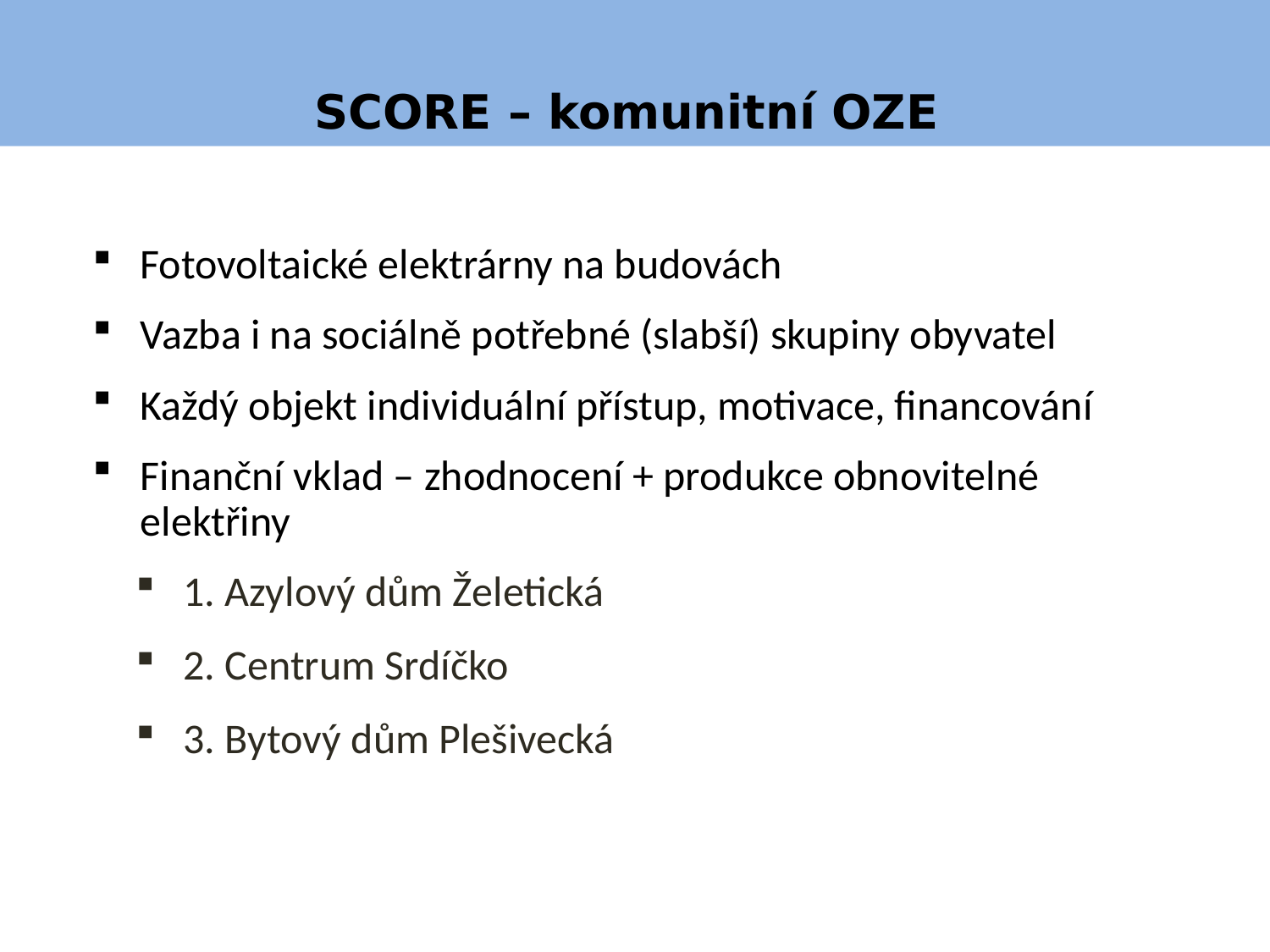

SCORE – komunitní OZE

Fotovoltaické elektrárny na budovách
Vazba i na sociálně potřebné (slabší) skupiny obyvatel
Každý objekt individuální přístup, motivace, financování
Finanční vklad – zhodnocení + produkce obnovitelné elektřiny
1. Azylový dům Želetická
2. Centrum Srdíčko
3. Bytový dům Plešivecká